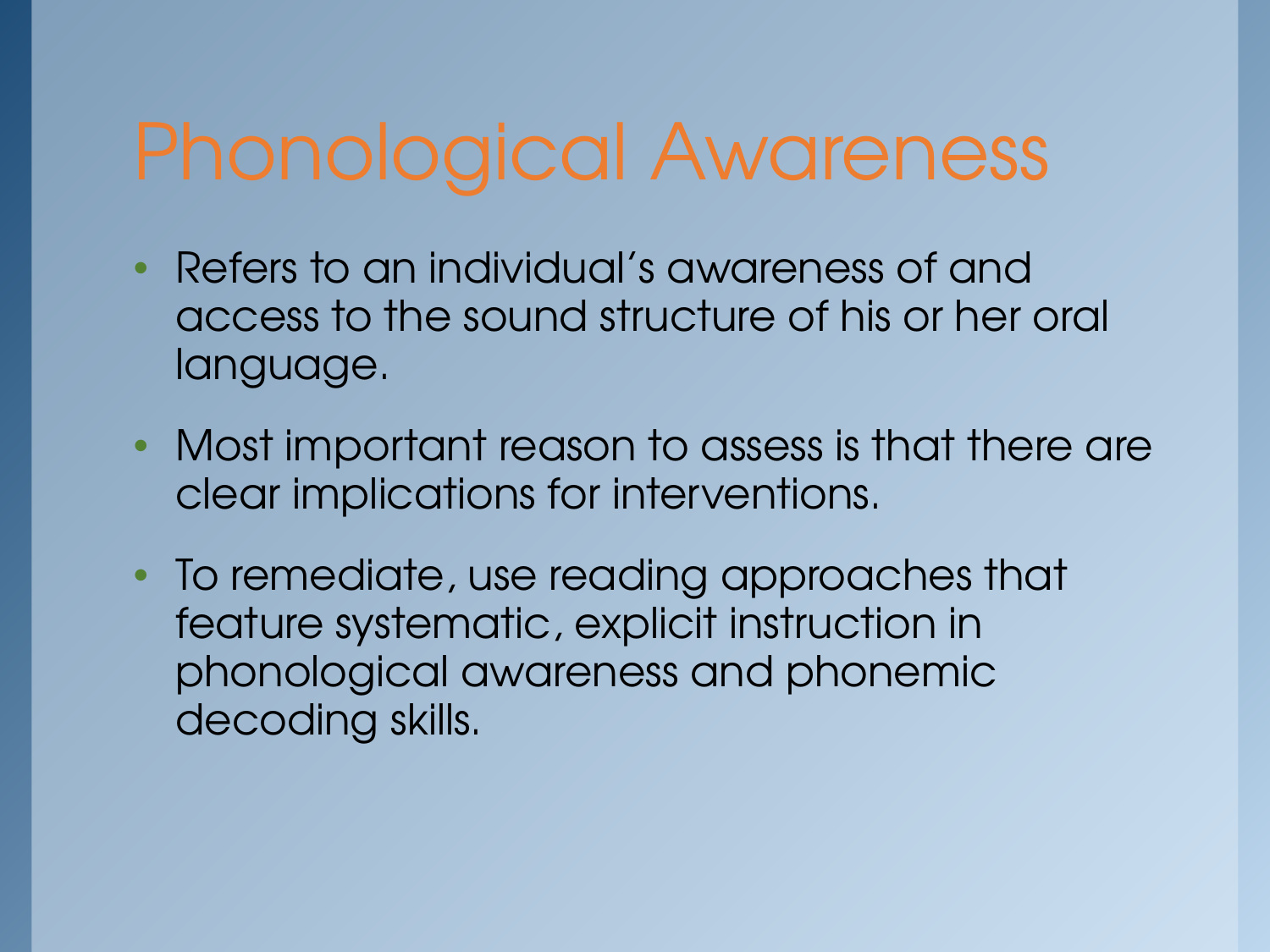

# Phonological Awareness
Refers to an individual’s awareness of and access to the sound structure of his or her oral language.
Most important reason to assess is that there are clear implications for interventions.
To remediate, use reading approaches that feature systematic, explicit instruction in phonological awareness and phonemic decoding skills.